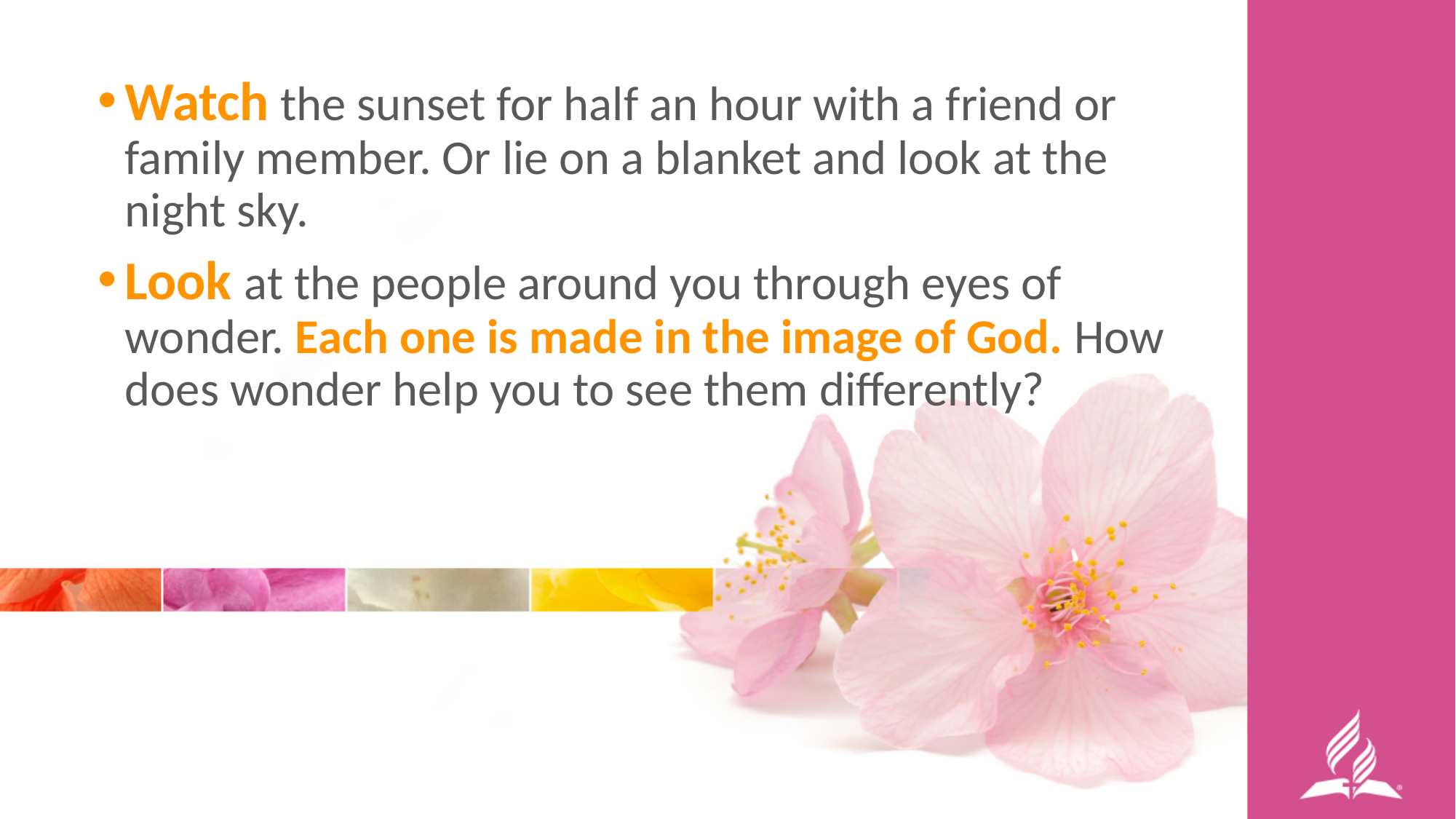

Watch the sunset for half an hour with a friend or family member. Or lie on a blanket and look at the night sky.
Look at the people around you through eyes of wonder. Each one is made in the image of God. How does wonder help you to see them differently?